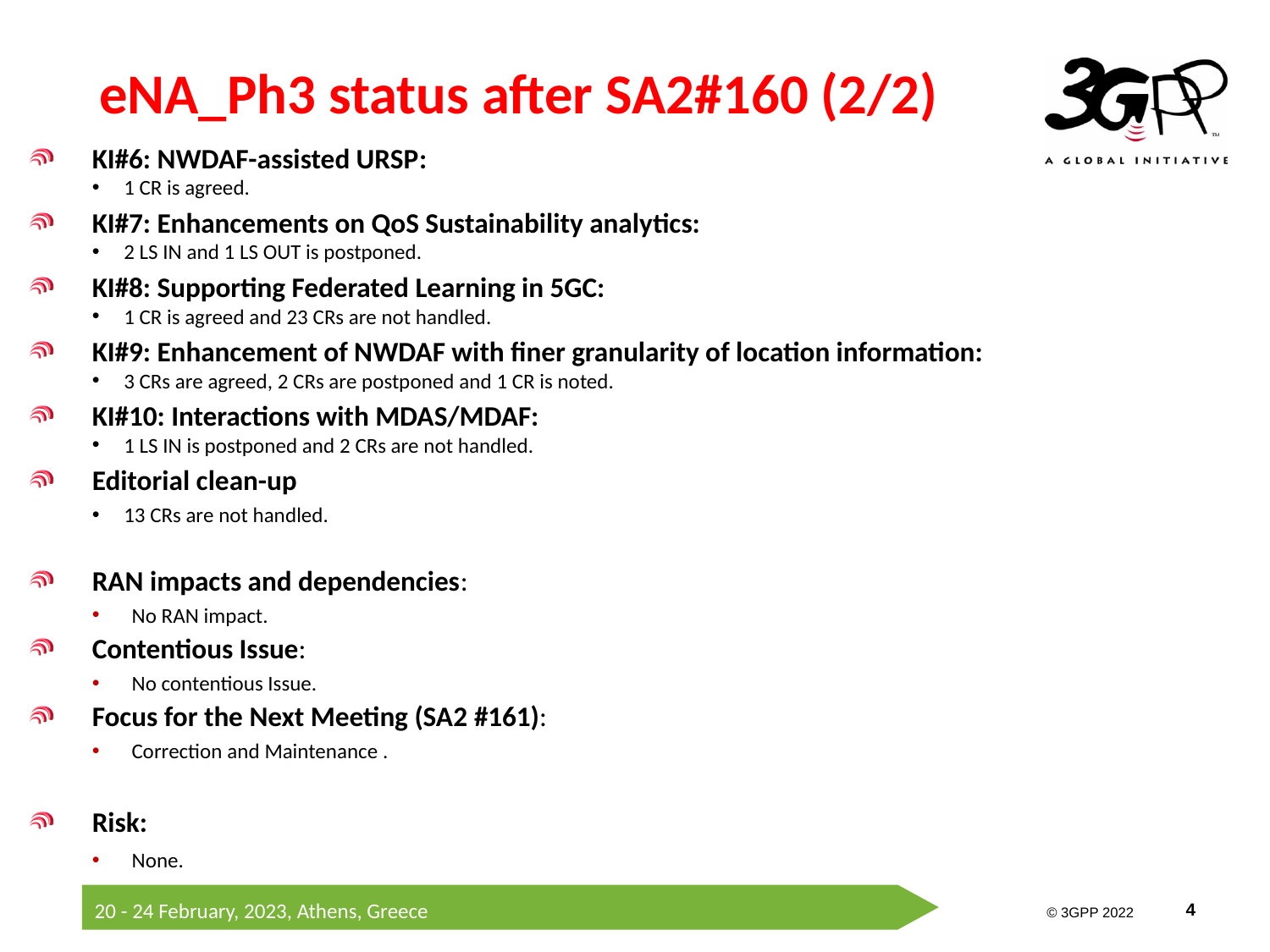

# eNA_Ph3 status after SA2#160 (2/2)
KI#6: NWDAF-assisted URSP:
1 CR is agreed.
KI#7: Enhancements on QoS Sustainability analytics:
2 LS IN and 1 LS OUT is postponed.
KI#8: Supporting Federated Learning in 5GC:
1 CR is agreed and 23 CRs are not handled.
KI#9: Enhancement of NWDAF with finer granularity of location information:
3 CRs are agreed, 2 CRs are postponed and 1 CR is noted.
KI#10: Interactions with MDAS/MDAF:
1 LS IN is postponed and 2 CRs are not handled.
Editorial clean-up
13 CRs are not handled.

RAN impacts and dependencies:
No RAN impact.
Contentious Issue:
No contentious Issue.
Focus for the Next Meeting (SA2 #161):
Correction and Maintenance .

Risk:
None.